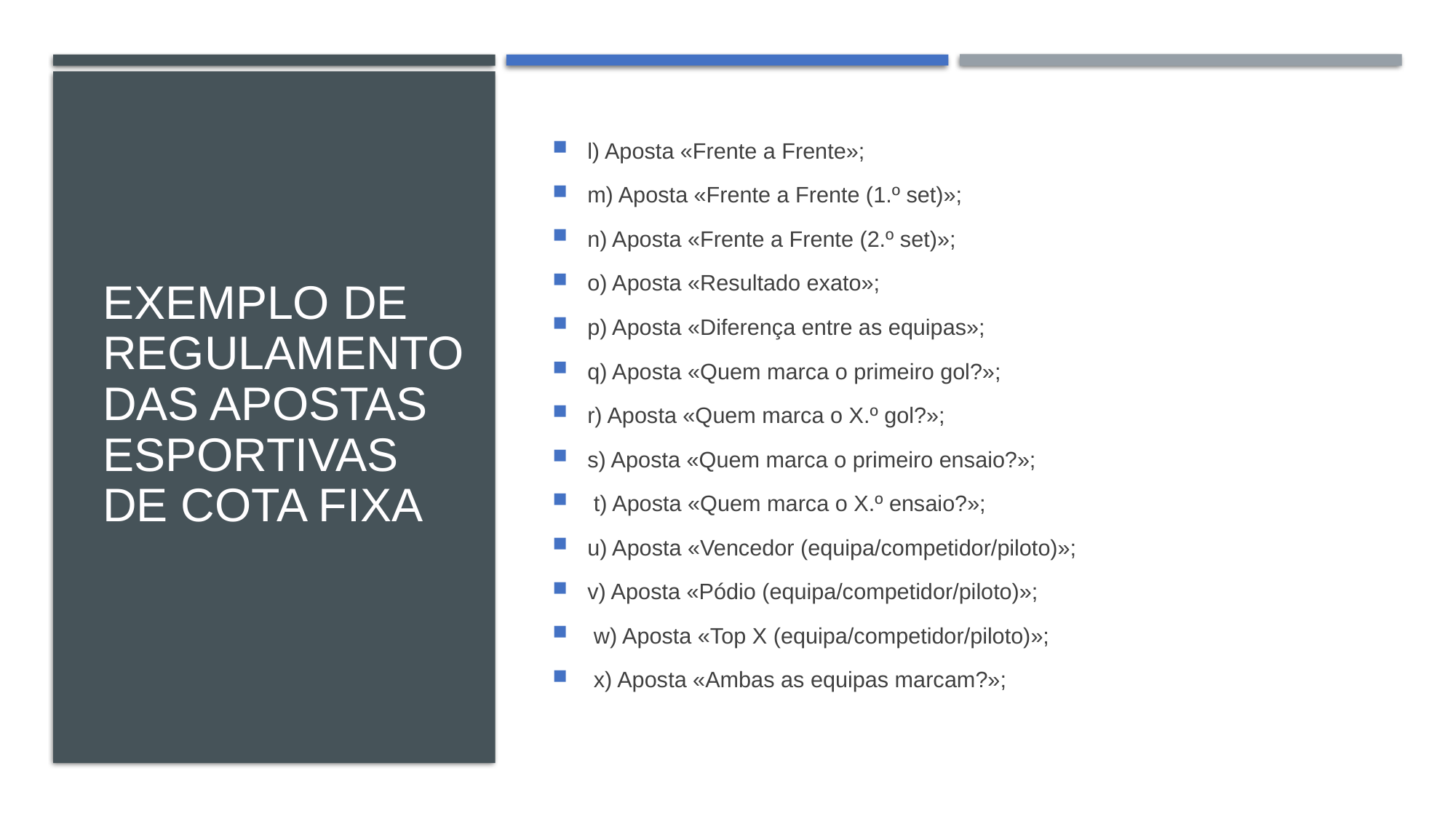

# Exemplo de Regulamento das Apostas esportivas de cota fixa
l) Aposta «Frente a Frente»;
m) Aposta «Frente a Frente (1.º set)»;
n) Aposta «Frente a Frente (2.º set)»;
o) Aposta «Resultado exato»;
p) Aposta «Diferença entre as equipas»;
q) Aposta «Quem marca o primeiro gol?»;
r) Aposta «Quem marca o X.º gol?»;
s) Aposta «Quem marca o primeiro ensaio?»;
 t) Aposta «Quem marca o X.º ensaio?»;
u) Aposta «Vencedor (equipa/competidor/piloto)»;
v) Aposta «Pódio (equipa/competidor/piloto)»;
 w) Aposta «Top X (equipa/competidor/piloto)»;
 x) Aposta «Ambas as equipas marcam?»;